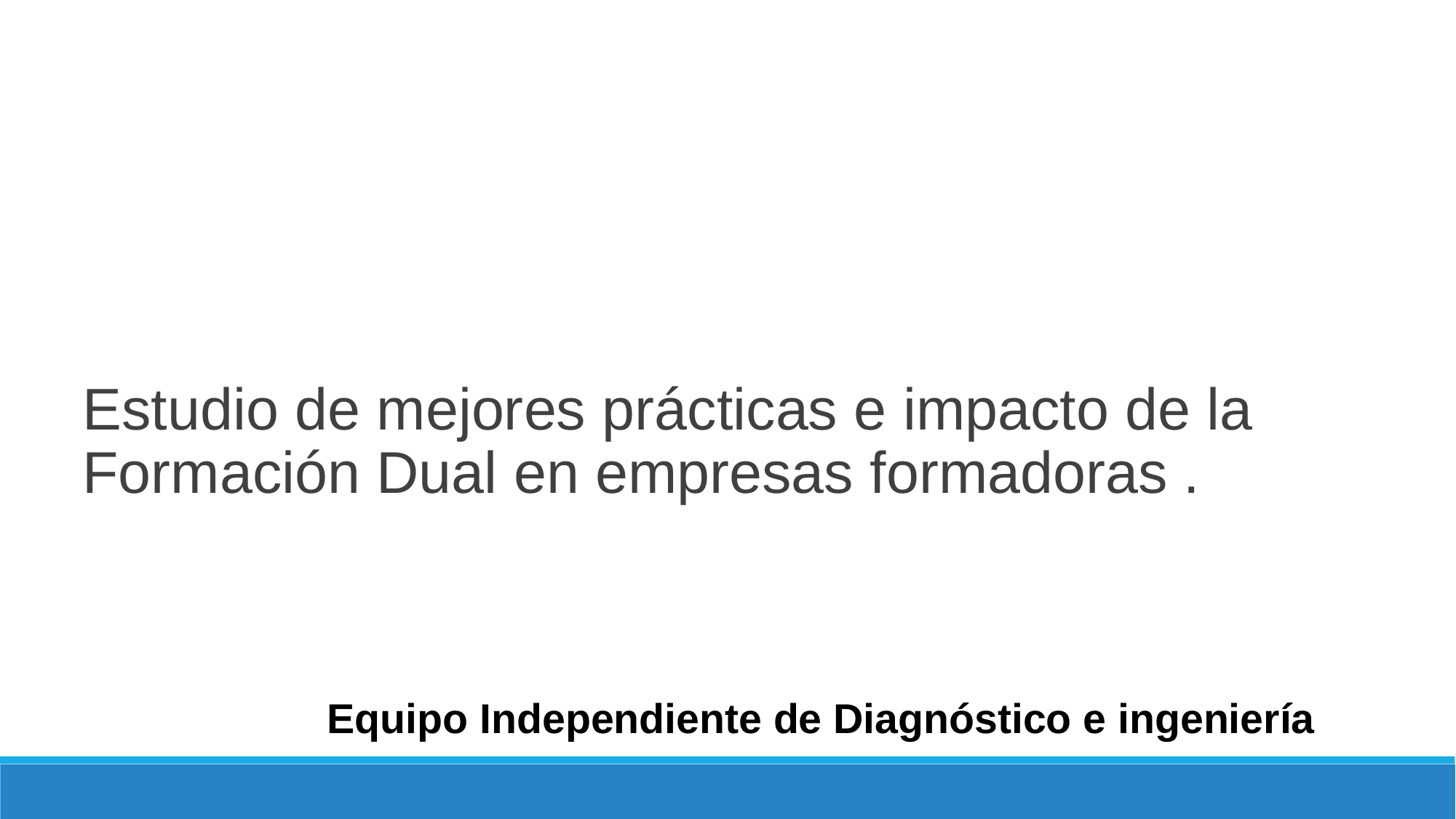

Estudio de mejores prácticas e impacto de la Formación Dual en empresas formadoras .
Equipo Independiente de Diagnóstico e ingeniería